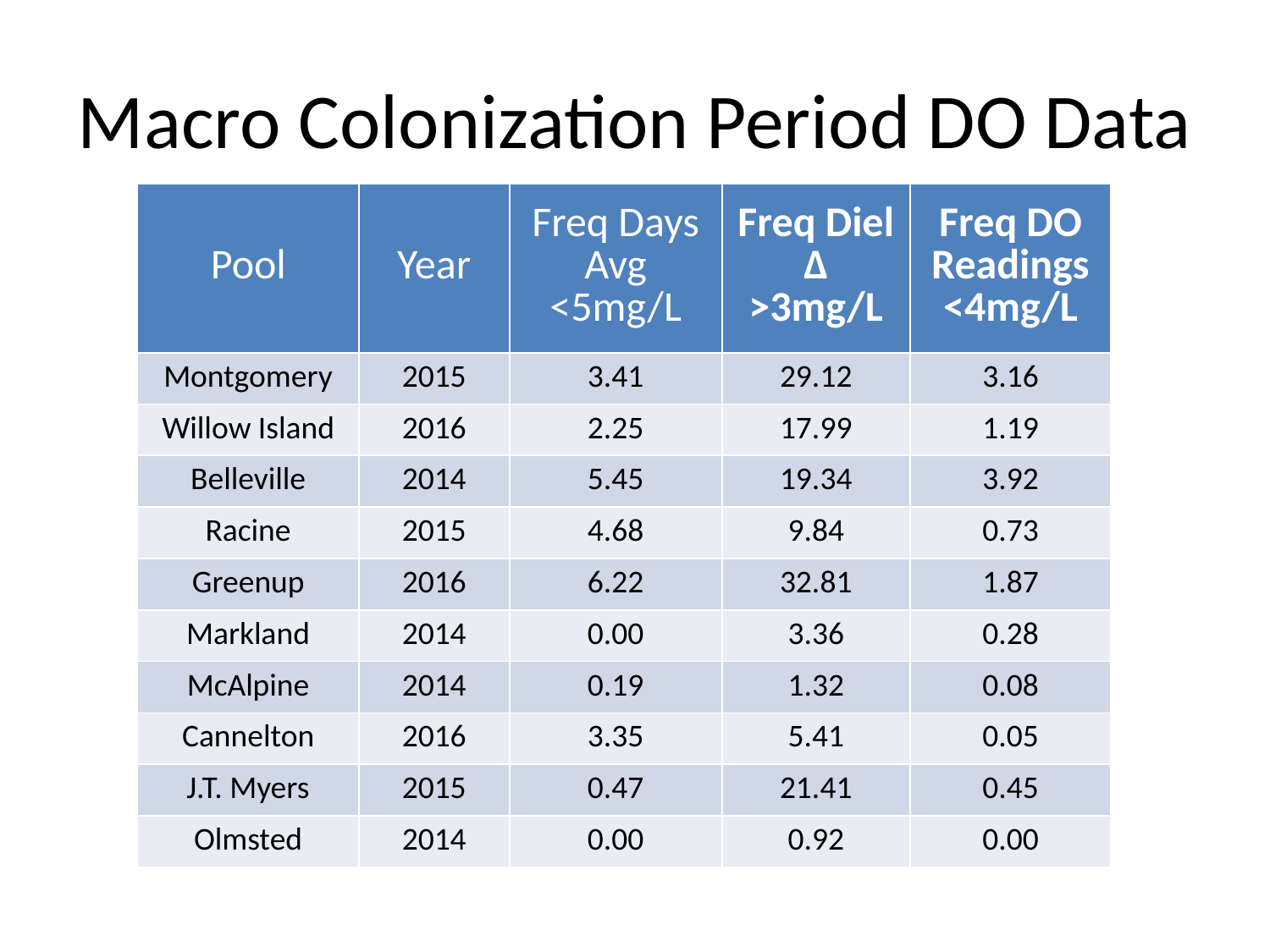

# Macro Colonization Period DO Data
| Pool | Year | Freq Days Avg <5mg/L | Freq Diel Δ >3mg/L | Freq DO Readings <4mg/L |
| --- | --- | --- | --- | --- |
| Montgomery | 2015 | 3.41 | 29.12 | 3.16 |
| Willow Island | 2016 | 2.25 | 17.99 | 1.19 |
| Belleville | 2014 | 5.45 | 19.34 | 3.92 |
| Racine | 2015 | 4.68 | 9.84 | 0.73 |
| Greenup | 2016 | 6.22 | 32.81 | 1.87 |
| Markland | 2014 | 0.00 | 3.36 | 0.28 |
| McAlpine | 2014 | 0.19 | 1.32 | 0.08 |
| Cannelton | 2016 | 3.35 | 5.41 | 0.05 |
| J.T. Myers | 2015 | 0.47 | 21.41 | 0.45 |
| Olmsted | 2014 | 0.00 | 0.92 | 0.00 |